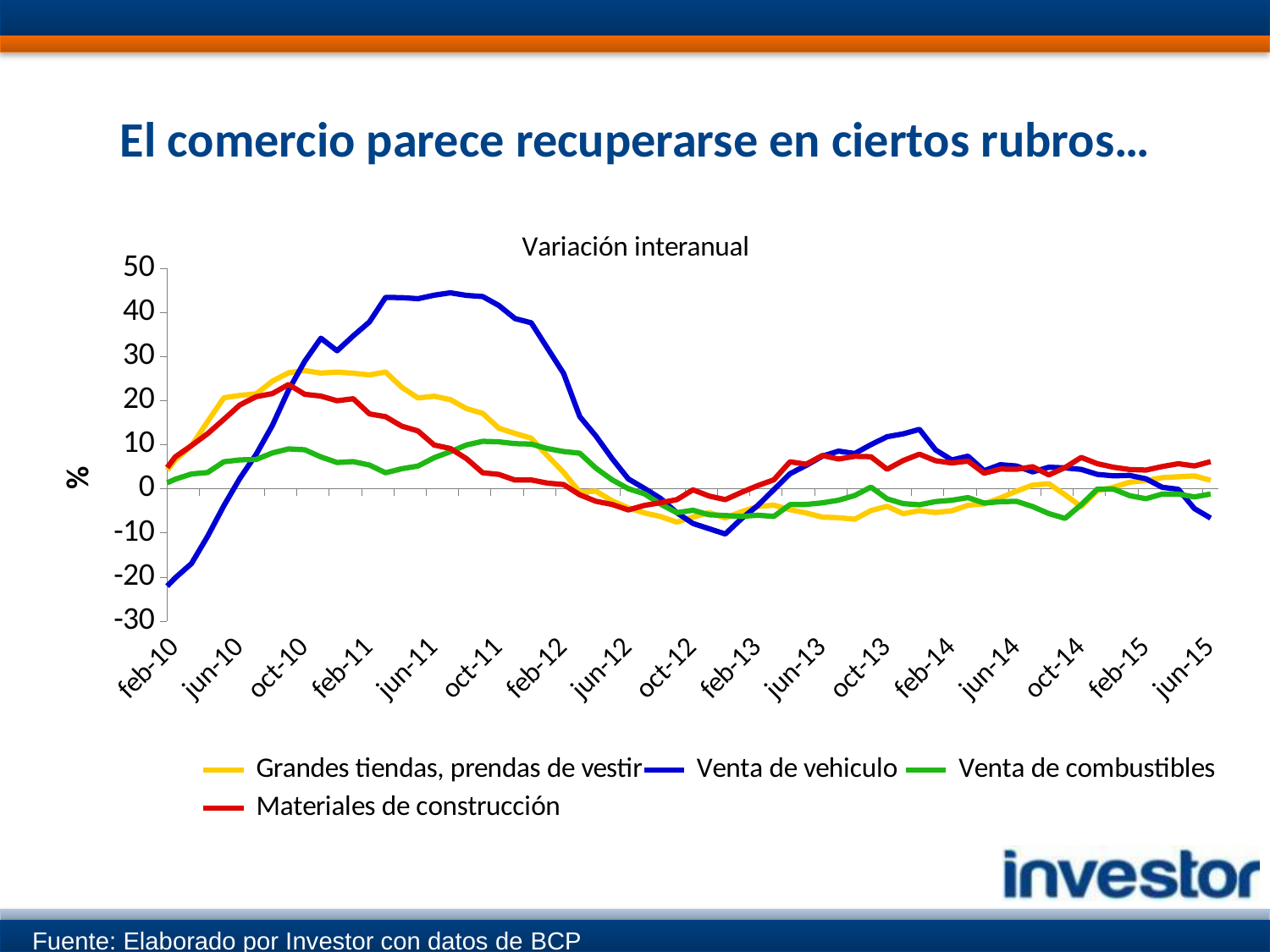

# El comercio parece recuperarse en ciertos rubros…

### Chart: Variación interanual

| Category |  Grandes tiendas, prendas de vestir |  Venta de vehiculo  |  Venta de combustibles |  Materiales de construcción  |
|---|---|---|---|---|
| 39965 | -3.6838138942085763 | -18.90618521506716 | -1.9171942218573212 | -6.57810603324217 |
| 39995 | -3.2990102068348293 | -23.944672320745862 | -4.174915733994977 | -9.107223062335358 |
| 40026 | -4.549094190128433 | -27.19775574729022 | -6.476380289445283 | -6.24493027349815 |
| 40057 | -5.640891804855929 | -31.81301319769535 | -8.051287586579614 | -6.032432457824166 |
| 40087 | -4.548953052049143 | -33.20613206001206 | -7.12954170214698 | -2.6589602642479004 |
| 40118 | -3.857102214637287 | -32.72513545019373 | -4.6403476779351305 | -0.21079473542361393 |
| 40148 | -1.0845323238757087 | -27.567111471043148 | -1.8462204271458504 | 1.7302977636040495 |
| 40179 | 1.8486589607241921 | -23.9663404250241 | 0.5467218580682331 | 2.3881299405801526 |
| 40210 | 6.546524609414273 | -20.19911161361404 | 2.161700551616663 | 7.235514577927726 |
| 40238 | 9.75510757421798 | -16.95671373501102 | 3.3526472487291903 | 9.792365561313732 |
| 40269 | 15.246582502587414 | -10.76956786821185 | 3.6893252158524126 | 12.498685198201409 |
| 40299 | 20.615202047373128 | -3.8433773276375427 | 6.123237927859182 | 15.72296301558973 |
| 40330 | 21.164786325446315 | 2.407987220458696 | 6.543591223942302 | 19.018381895643333 |
| 40360 | 21.513049520105376 | 7.822325863296764 | 6.640402817639157 | 20.871838833731648 |
| 40391 | 24.38104464895561 | 14.369785605489028 | 8.12344270599057 | 21.56963780004224 |
| 40422 | 26.29041660641207 | 22.3535456857477 | 9.026810527217899 | 23.63272192792534 |
| 40452 | 26.791232687306454 | 28.898687071351148 | 8.836854598799459 | 21.413490422193714 |
| 40483 | 26.222334847618423 | 34.12229043907733 | 7.218612708841854 | 21.004419545127597 |
| 40513 | 26.45823720217803 | 31.28105118942866 | 5.952863916208243 | 19.942619357908363 |
| 40544 | 26.18277327404965 | 34.656257215329546 | 6.152275902881577 | 20.40352848118768 |
| 40575 | 25.795284292046688 | 37.81372720145284 | 5.376951731257868 | 16.973225267783583 |
| 40603 | 26.469868675714043 | 43.37704143644456 | 3.6140289035255653 | 16.334947908001038 |
| 40634 | 23.000964330929243 | 43.32252168029964 | 4.54849457370973 | 14.186659504253093 |
| 40664 | 20.582746974438535 | 43.08634444646604 | 5.148031643117412 | 13.101532417652573 |
| 40695 | 20.97277680021086 | 43.87191856321255 | 7.033525552959707 | 9.918897171165163 |
| 40725 | 20.2058434665187 | 44.419632311829105 | 8.403924118451634 | 9.123194673504509 |
| 40756 | 18.17091962945745 | 43.83738560752475 | 9.92969149607299 | 6.8200108618963196 |
| 40787 | 17.095584524971663 | 43.56610140261199 | 10.755733631219687 | 3.632708215071112 |
| 40817 | 13.718013050200684 | 41.544124333496704 | 10.642377847037988 | 3.2588668899189432 |
| 40848 | 12.547134049986841 | 38.57909935479016 | 10.222786287632779 | 1.9624896617042031 |
| 40878 | 11.463608294344096 | 37.6264817846639 | 10.131029366307365 | 2.0014995403100366 |
| 40909 | 7.485315679784832 | 31.881246794521644 | 9.11289178252832 | 1.2859723795786149 |
| 40940 | 3.719614497468804 | 26.150717757635157 | 8.447384753640574 | 0.957882729780235 |
| 40969 | -0.7631291654610184 | 16.365455130796725 | 8.062105608147107 | -1.3677367709628574 |
| 41000 | -0.543414235237305 | 11.939012643535829 | 4.660920203262653 | -2.8422960868081937 |
| 41030 | -2.7221484990417433 | 6.8519493128969655 | 2.0307678158246967 | -3.55157313843949 |
| 41061 | -4.321440442777491 | 2.2347567658875356 | 0.009782047960849027 | -4.79941483589813 |
| 41091 | -5.4830946502016475 | 0.08381102875048008 | -1.1415107813657288 | -3.7700207814218456 |
| 41122 | -6.299269983300471 | -2.201170450267509 | -3.4904215473864353 | -3.155831454340041 |
| 41153 | -7.559174640432442 | -5.415224630344406 | -5.425246394282956 | -2.4734438381261437 |
| 41183 | -6.413556202258997 | -7.867578217971216 | -4.866279672182506 | -0.236203553344827 |
| 41214 | -5.414391078505032 | -9.06367207324289 | -5.893811039491337 | -1.6483077697717619 |
| 41244 | -6.633935213585607 | -10.252100830624444 | -6.067130195746751 | -2.4720005162382375 |
| 41275 | -5.194233504181501 | -6.782106212970584 | -6.270496314730877 | -0.8133990620105336 |
| 41306 | -4.0277679013744905 | -3.821653315800344 | -5.99675193187691 | 0.7042705141018235 |
| 41334 | -3.7249556488526903 | -0.20300117324441036 | -6.260278509509032 | 2.0270117909299445 |
| 41365 | -4.745201261143295 | 3.4155081707220036 | -3.6002303791956014 | 6.112769670878215 |
| 41395 | -5.490709822939877 | 5.298655206923364 | -3.5501245217487876 | 5.564156218352023 |
| 41426 | -6.4296106539437625 | 7.386814715179302 | -3.1938725111706923 | 7.549801484073182 |
| 41456 | -6.555364952081488 | 8.52885526310423 | -2.5901554297184326 | 6.737667040599926 |
| 41487 | -6.90477440199595 | 7.990124583744795 | -1.5232149995045852 | 7.344848456815312 |
| 41518 | -4.951163783545976 | 9.990954138965936 | 0.37848634941857195 | 7.267179022440051 |
| 41548 | -3.978481112277943 | 11.79429911792309 | -2.2844314218962714 | 4.418630028117887 |
| 41579 | -5.66483539798277 | 12.454644177331842 | -3.370754983867441 | 6.405600913791898 |
| 41609 | -4.961467522503704 | 13.45725969006275 | -3.636674857137112 | 7.840304012638377 |
| 41640 | -5.392726762364719 | 8.803107620200802 | -2.909579634428938 | 6.34435140030416 |
| 41671 | -4.995607042545158 | 6.5224659386050154 | -2.6015622405501593 | 5.85252763425379 |
| 41699 | -3.749458506755199 | 7.385640130472315 | -2.001501257078997 | 6.272535248609734 |
| 41730 | -3.426791819021191 | 4.098796264691851 | -3.2442964540239427 | 3.5280585675551146 |
| 41760 | -2.077193732384408 | 5.447828019951384 | -2.934611591580205 | 4.470114978395889 |
| 41791 | -0.5267880886158038 | 5.151782845859798 | -2.8483706472476444 | 4.41382274914317 |
| 41821 | 0.8186308729457803 | 3.81843251921663 | -4.046875724252452 | 4.99747612025867 |
| 41852 | 1.1361060892319808 | 4.8830625238584835 | -5.628585518031026 | 3.1302914906877755 |
| 41883 | -1.3647088808103947 | 4.723273993182686 | -6.711886394138822 | 4.807403887708839 |
| 41913 | -4.026800776443218 | 4.387068359389112 | -3.6233539632107625 | 7.101940455581124 |
| 41944 | -0.45132253615125517 | 3.254596648646957 | -0.0653450161335778 | 5.674712550255223 |
| 41974 | 0.35292183694322077 | 2.930682217294911 | -0.08431887273495642 | 4.876432269107722 |
| 42005 | 1.4931581831545193 | 3.0283124596492073 | -1.574113639243635 | 4.349872227742924 |
| 42036 | 1.8605067097834382 | 2.2535191306081392 | -2.2477360184028905 | 4.243881162392582 |
| 42064 | 2.520827965380801 | 0.34557360310980556 | -1.2107413036456127 | 5.034489278827947 |
| 42095 | 2.7173715206501026 | -0.12421946581107068 | -1.2109383218884329 | 5.6839243444282594 |
| 42125 | 2.9099091083122586 | -4.500369966627515 | -1.8512995725848413 | 5.165625467782409 |
| 42156 | 1.9126185547650776 | -6.653371149074516 | -1.1897924820615802 | 6.15660864238845 |
Fuente: Elaborado por Investor con datos de BCP